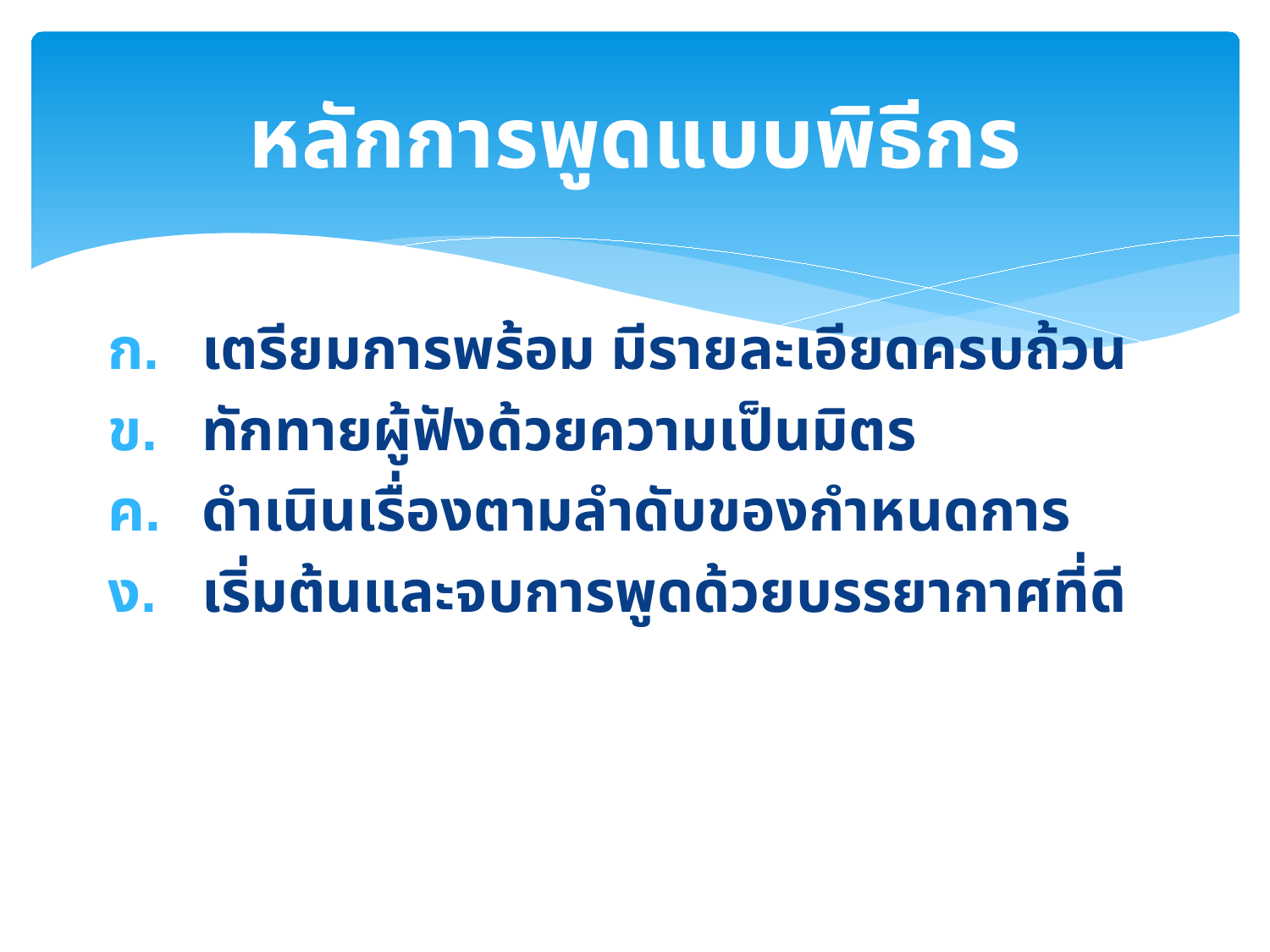

# หลักการพูดแบบพิธีกร
เตรียมการพร้อม มีรายละเอียดครบถ้วน
ทักทายผู้ฟังด้วยความเป็นมิตร
ดำเนินเรื่องตามลำดับของกำหนดการ
เริ่มต้นและจบการพูดด้วยบรรยากาศที่ดี